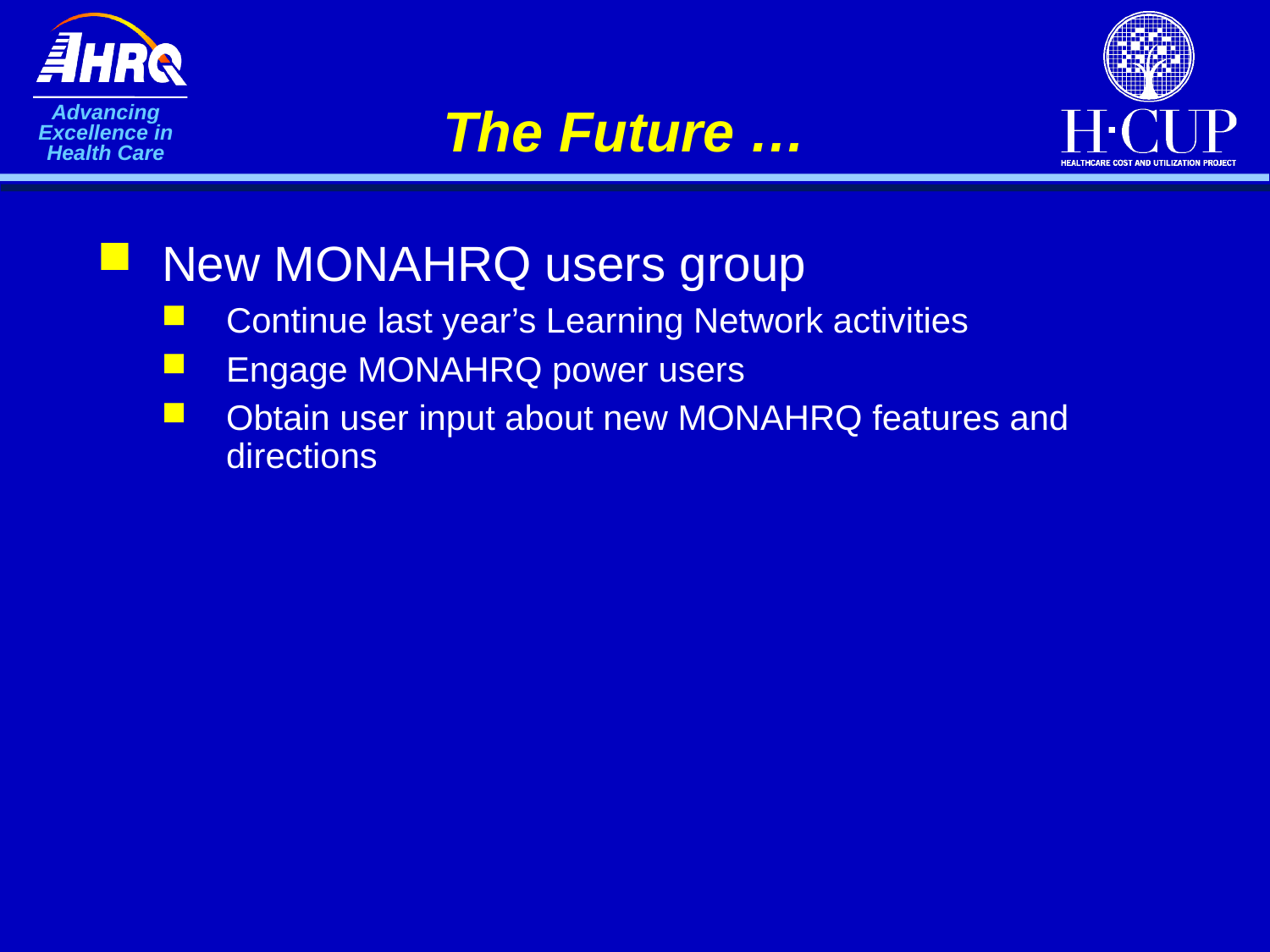

# The Future …
New MONAHRQ users group
Continue last year’s Learning Network activities
Engage MONAHRQ power users
Obtain user input about new MONAHRQ features and directions